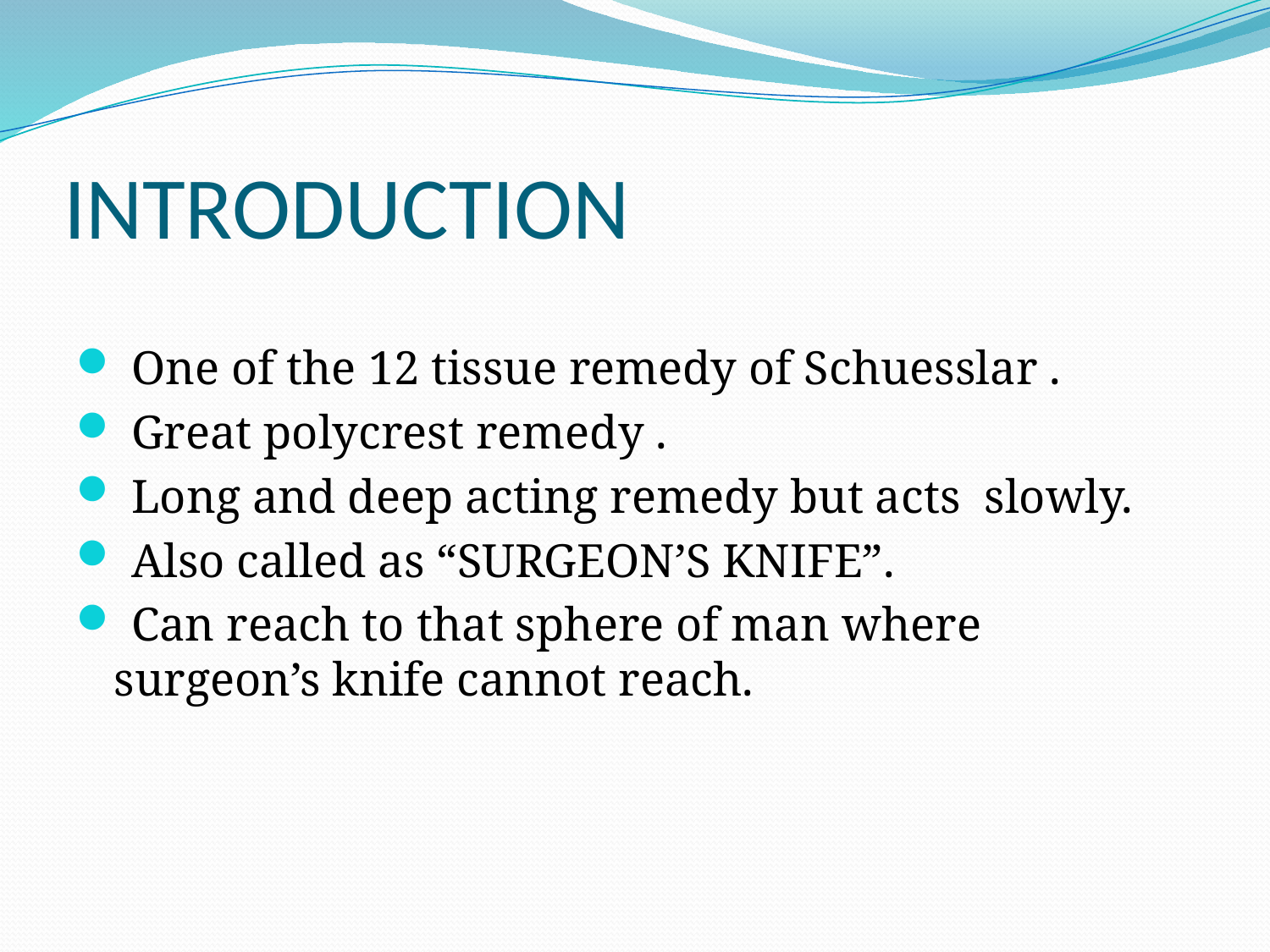

# INTRODUCTION

 One of the 12 tissue remedy of Schuesslar .
 Great polycrest remedy .
 Long and deep acting remedy but acts  slowly.
 Also called as “SURGEON’S KNIFE”.
 Can reach to that sphere of man where  surgeon’s knife cannot reach.